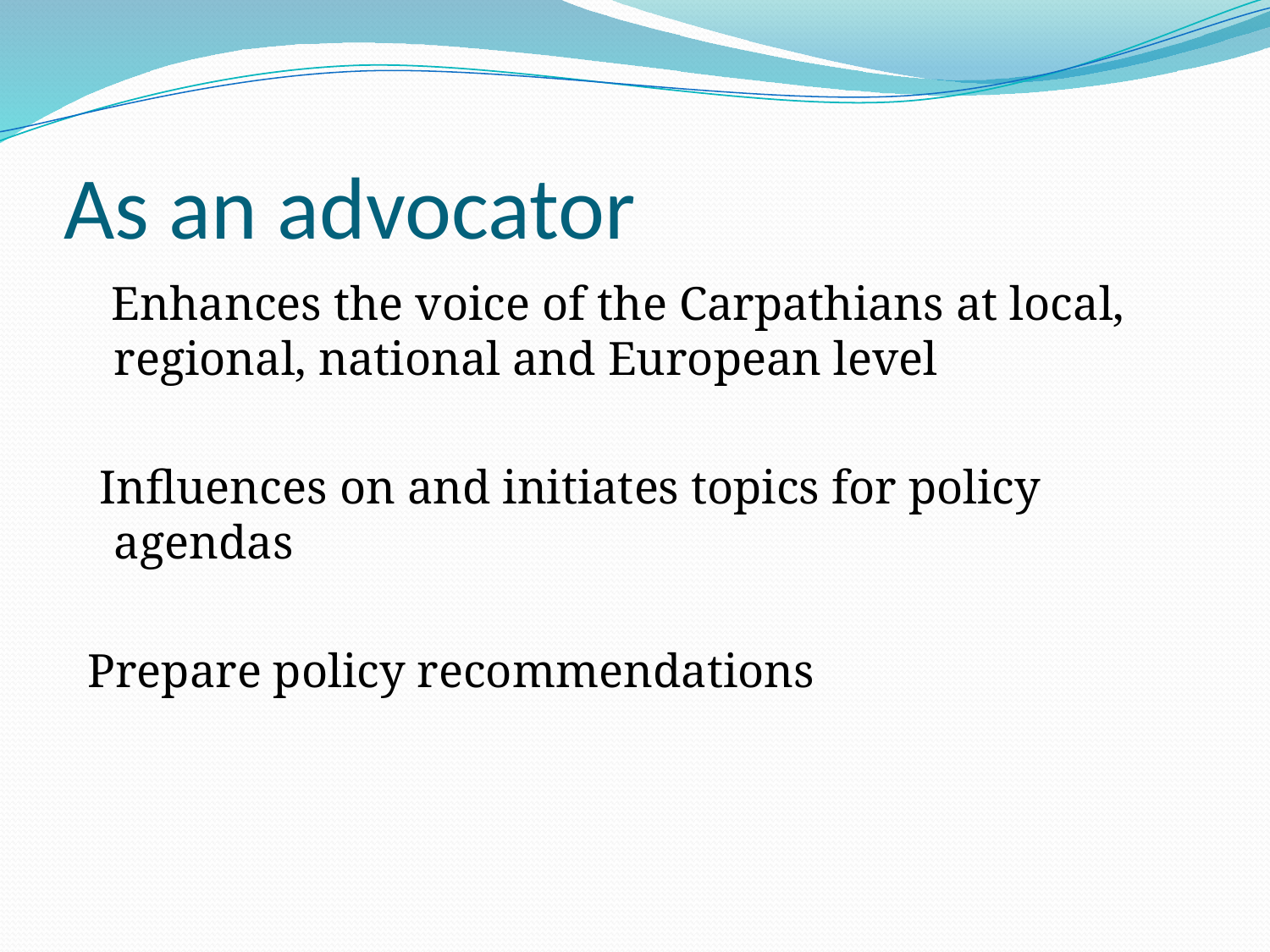

# As an advocator
   Enhances the voice of the Carpathians at local, regional, national and European level

  Influences on and initiates topics for policy agendas

 Prepare policy recommendations